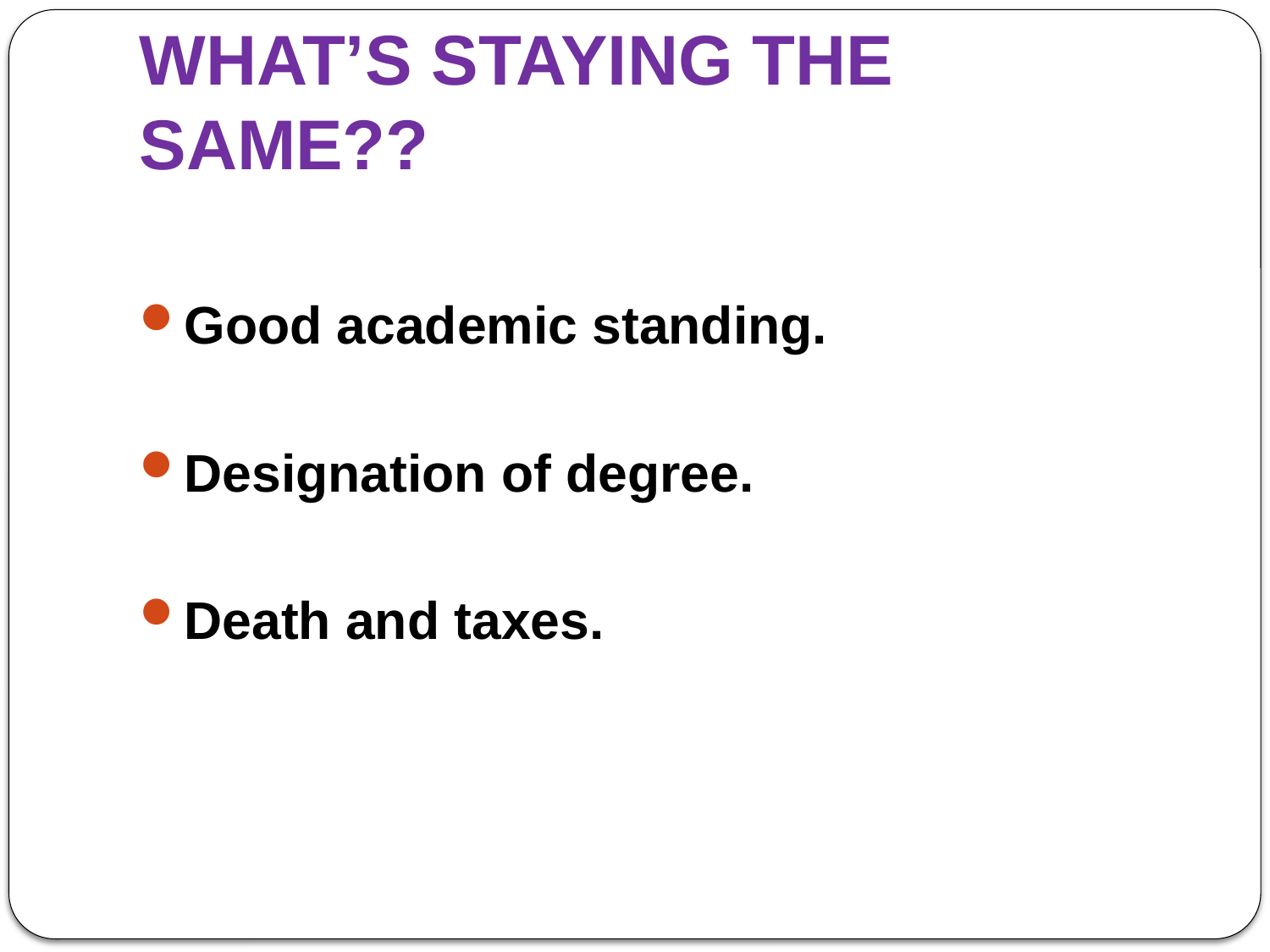

# WHAT’S STAYING THE SAME??

Good academic standing.

Designation of degree.

Death and taxes.